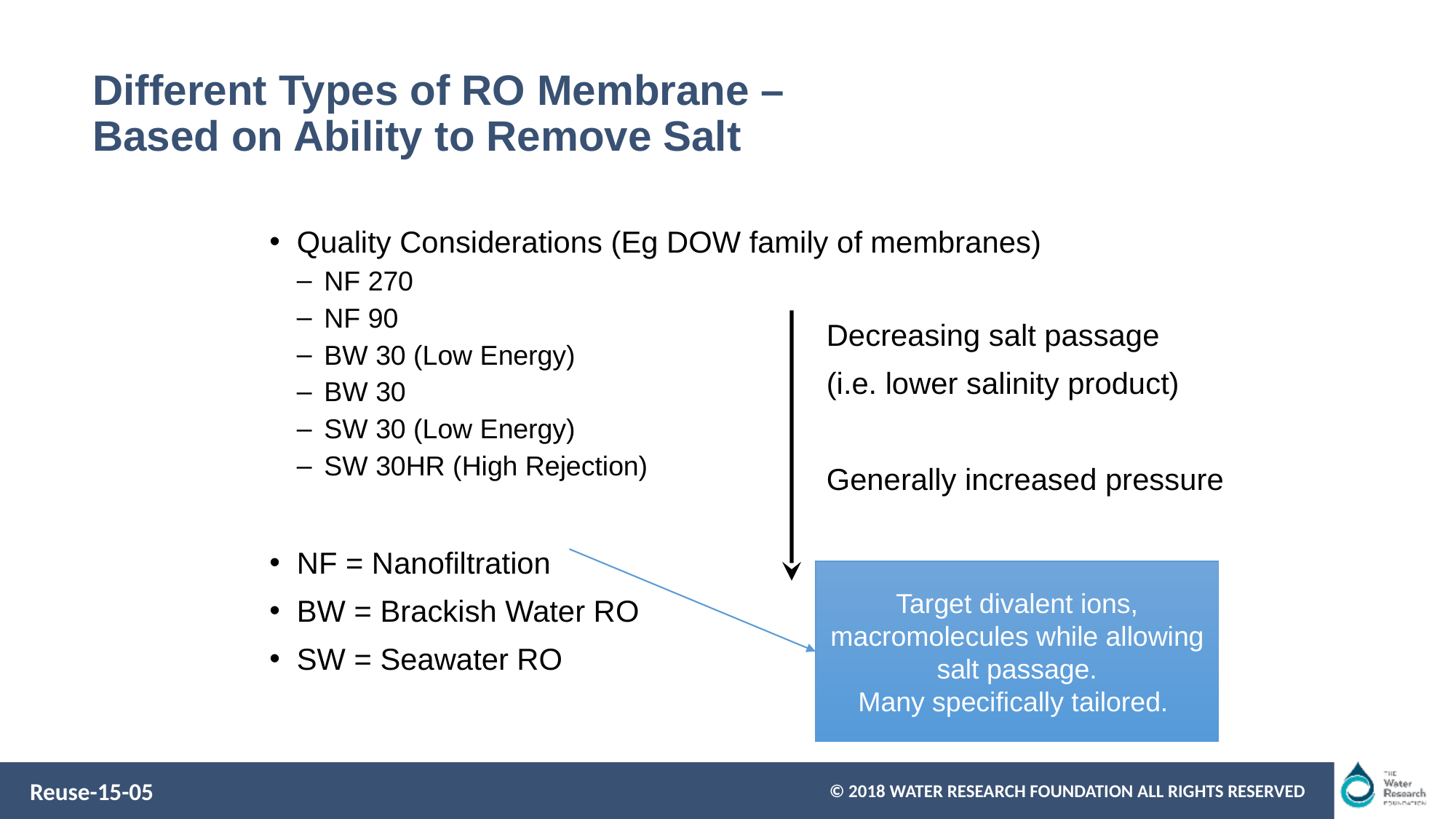

# Different Types of RO Membrane – Based on Ability to Remove Salt
Quality Considerations (Eg DOW family of membranes)
NF 270
NF 90
BW 30 (Low Energy)
BW 30
SW 30 (Low Energy)
SW 30HR (High Rejection)

NF = Nanofiltration
BW = Brackish Water RO
SW = Seawater RO

Decreasing salt passage
(i.e. lower salinity product)

Generally increased pressure
Target divalent ions, macromolecules while allowing salt passage.
Many specifically tailored.